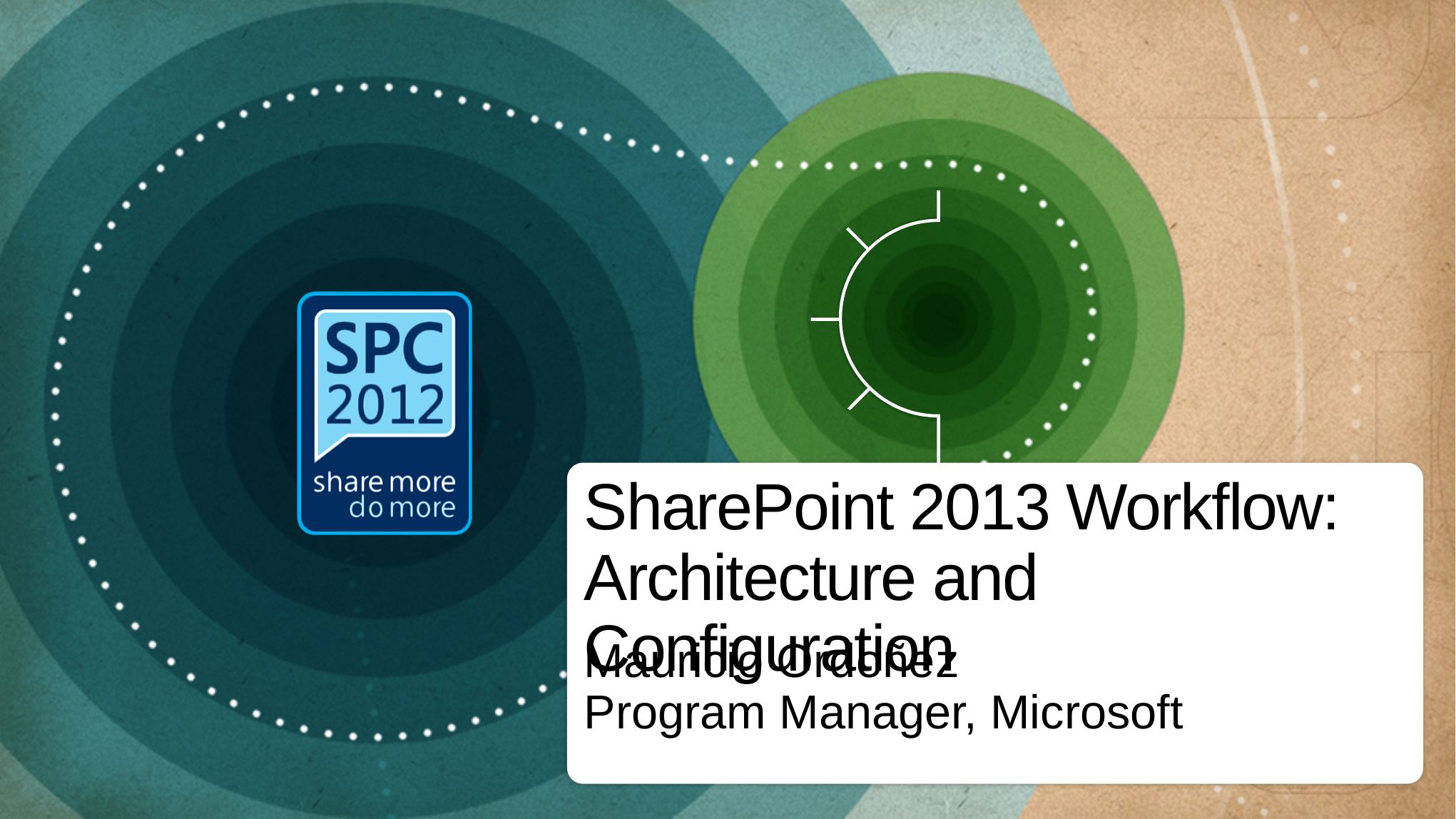

# SharePoint 2013 Workflow: Architecture and Configuration
Mauricio Ordoñez
Program Manager, Microsoft